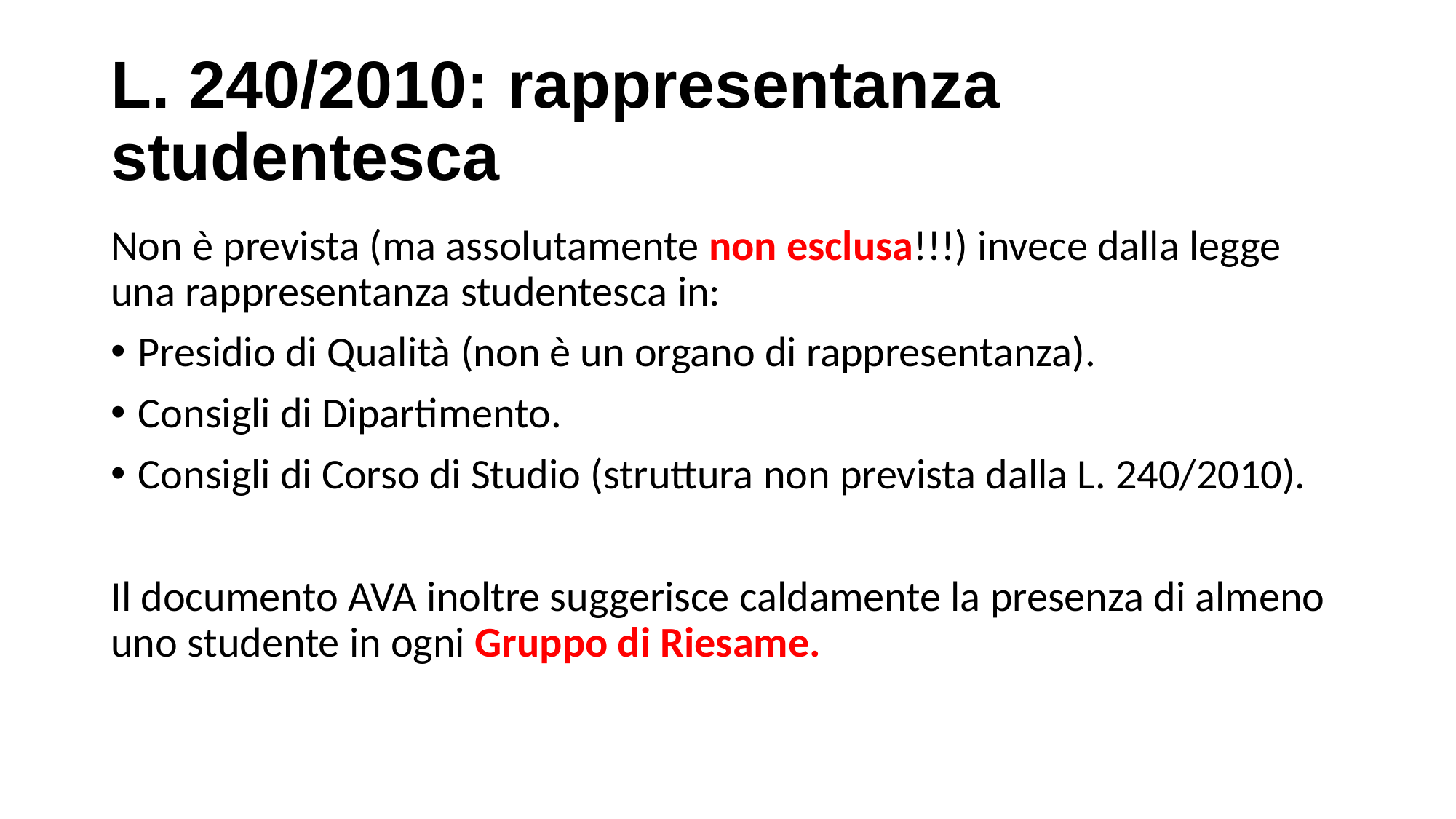

# L. 240/2010: rappresentanza studentesca
Non è prevista (ma assolutamente non esclusa!!!) invece dalla legge una rappresentanza studentesca in:
Presidio di Qualità (non è un organo di rappresentanza).
Consigli di Dipartimento.
Consigli di Corso di Studio (struttura non prevista dalla L. 240/2010).

Il documento AVA inoltre suggerisce caldamente la presenza di almeno uno studente in ogni Gruppo di Riesame.